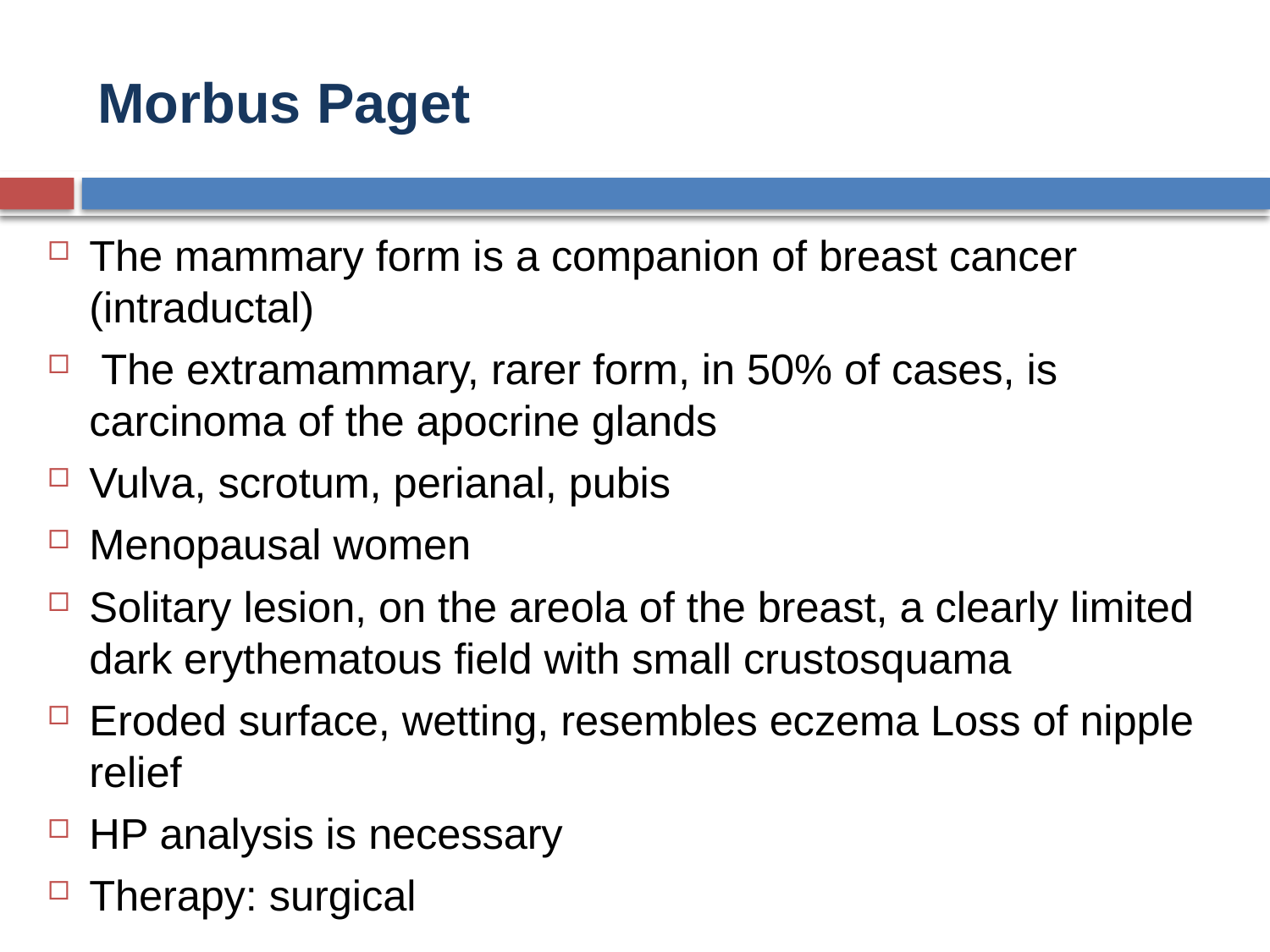

# Morbus Paget
The mammary form is a companion of breast cancer (intraductal)
 The extramammary, rarer form, in 50% of cases, is carcinoma of the apocrine glands
Vulva, scrotum, perianal, pubis
Menopausal women
Solitary lesion, on the areola of the breast, a clearly limited dark erythematous field with small crustosquama
Eroded surface, wetting, resembles eczema Loss of nipple relief
HP analysis is necessary
Therapy: surgical